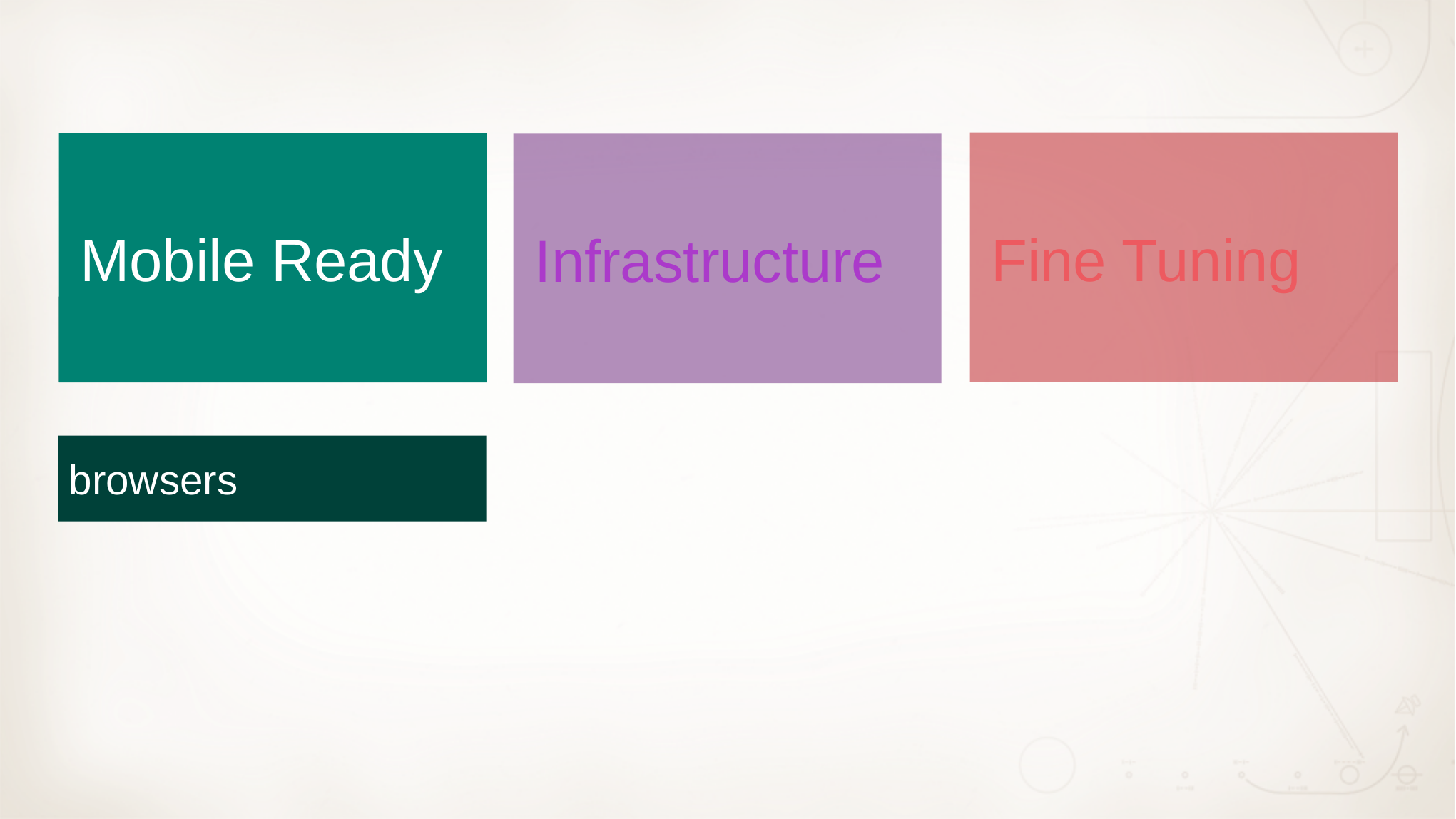

Fine Tuning
Mobile Ready
Infrastructure
browsers
browsers